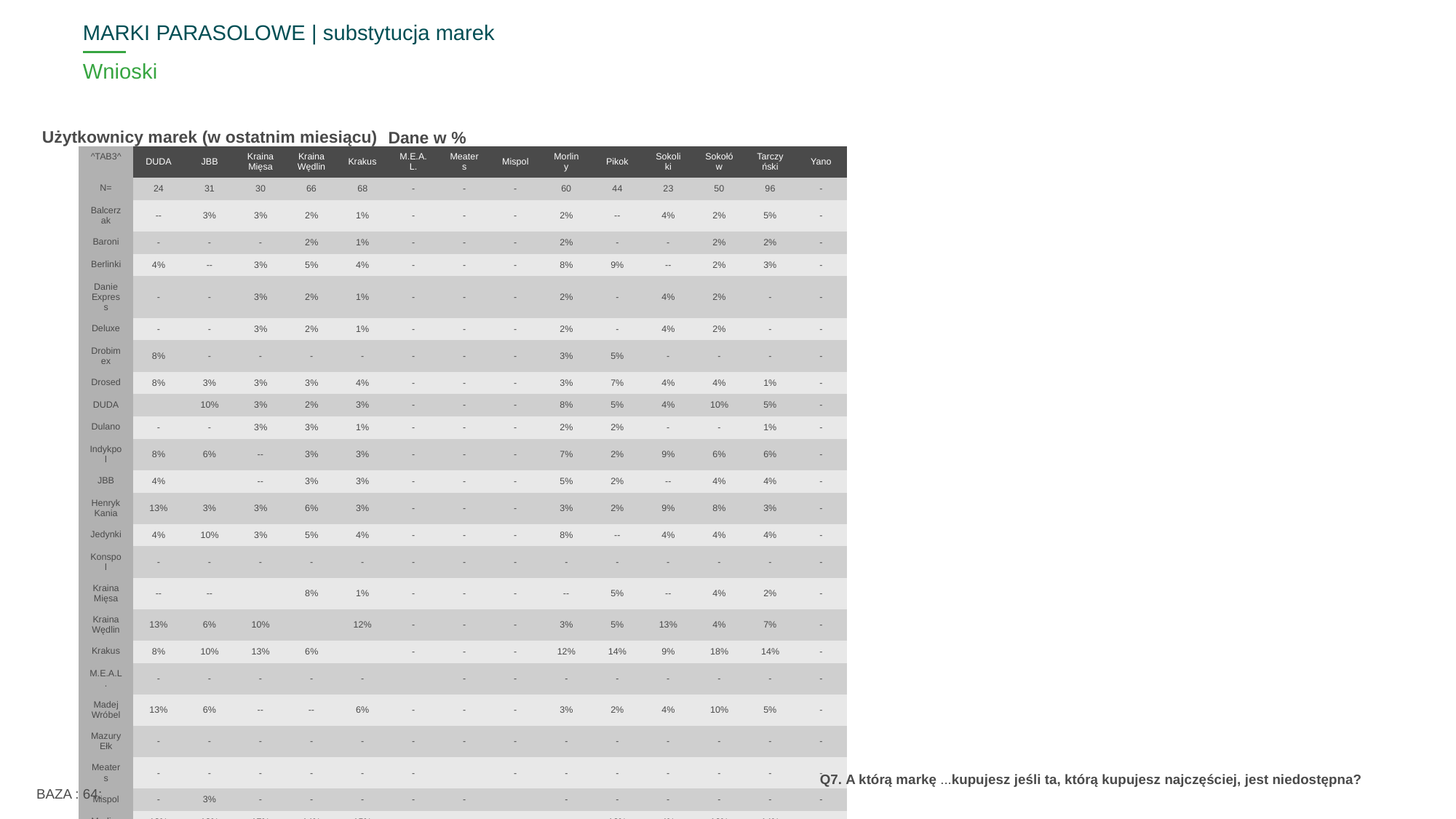

MARKI PARASOLOWE | substytucja marek
# Wnioski
Użytkownicy marek (w ostatnim miesiącu)
Dane w %
| ^TAB3^ | DUDA | JBB | Kraina Mięsa | Kraina Wędlin | Krakus | M.E.A.L. | Meaters | Mispol | Morliny | Pikok | Sokoliki | Sokołów | Tarczyński | Yano |
| --- | --- | --- | --- | --- | --- | --- | --- | --- | --- | --- | --- | --- | --- | --- |
| N= | 24 | 31 | 30 | 66 | 68 | - | - | - | 60 | 44 | 23 | 50 | 96 | - |
| Balcerzak | -- | 3% | 3% | 2% | 1% | - | - | - | 2% | -- | 4% | 2% | 5% | - |
| Baroni | - | - | - | 2% | 1% | - | - | - | 2% | - | - | 2% | 2% | - |
| Berlinki | 4% | -- | 3% | 5% | 4% | - | - | - | 8% | 9% | -- | 2% | 3% | - |
| Danie Express | - | - | 3% | 2% | 1% | - | - | - | 2% | - | 4% | 2% | - | - |
| Deluxe | - | - | 3% | 2% | 1% | - | - | - | 2% | - | 4% | 2% | - | - |
| Drobimex | 8% | - | - | - | - | - | - | - | 3% | 5% | - | - | - | - |
| Drosed | 8% | 3% | 3% | 3% | 4% | - | - | - | 3% | 7% | 4% | 4% | 1% | - |
| DUDA |  | 10% | 3% | 2% | 3% | - | - | - | 8% | 5% | 4% | 10% | 5% | - |
| Dulano | - | - | 3% | 3% | 1% | - | - | - | 2% | 2% | - | - | 1% | - |
| Indykpol | 8% | 6% | -- | 3% | 3% | - | - | - | 7% | 2% | 9% | 6% | 6% | - |
| JBB | 4% |  | -- | 3% | 3% | - | - | - | 5% | 2% | -- | 4% | 4% | - |
| Henryk Kania | 13% | 3% | 3% | 6% | 3% | - | - | - | 3% | 2% | 9% | 8% | 3% | - |
| Jedynki | 4% | 10% | 3% | 5% | 4% | - | - | - | 8% | -- | 4% | 4% | 4% | - |
| Konspol | - | - | - | - | - | - | - | - | - | - | - | - | - | - |
| Kraina Mięsa | -- | -- |  | 8% | 1% | - | - | - | -- | 5% | -- | 4% | 2% | - |
| Kraina Wędlin | 13% | 6% | 10% |  | 12% | - | - | - | 3% | 5% | 13% | 4% | 7% | - |
| Krakus | 8% | 10% | 13% | 6% |  | - | - | - | 12% | 14% | 9% | 18% | 14% | - |
| M.E.A.L. | - | - | - | - | - |  | - | - | - | - | - | - | - | - |
| Madej Wróbel | 13% | 6% | -- | -- | 6% | - | - | - | 3% | 2% | 4% | 10% | 5% | - |
| Mazury Ełk | - | - | - | - | - | - | - | - | - | - | - | - | - | - |
| Meaters | - | - | - | - | - | - |  | - | - | - | - | - | - | - |
| Mispol | - | 3% | - | - | - | - | - |  | - | - | - | - | - | - |
| Morliny | 13% | 13% | 17% | 14% | 15% | - | - | - |  | 16% | 4% | 16% | 14% | - |
| Nasze Smaki | 4% | 3% | 3% | 6% | 3% | - | - | - | 5% | -- | 4% | 2% | 2% | - |
| Olewnik | 8% | 6% | 10% | 5% | 6% | - | - | - | 5% | 7% | 13% | 6% | 3% | - |
| Pamapol | - | - | - | - | - | - | - | - | - | - | - | - | - | - |
| Pikok | 8% | -- | 10% | 11% | 7% | - | - | - | 5% |  | 4% | 6% | 8% | - |
| Piratki | 4% | - | 3% | 2% | 1% | - | - | - | 2% | 2% | 4% | 2% | 1% | - |

BAZA : 64:
Q7. A którą markę ...kupujesz jeśli ta, którą kupujesz najczęściej, jest niedostępna?